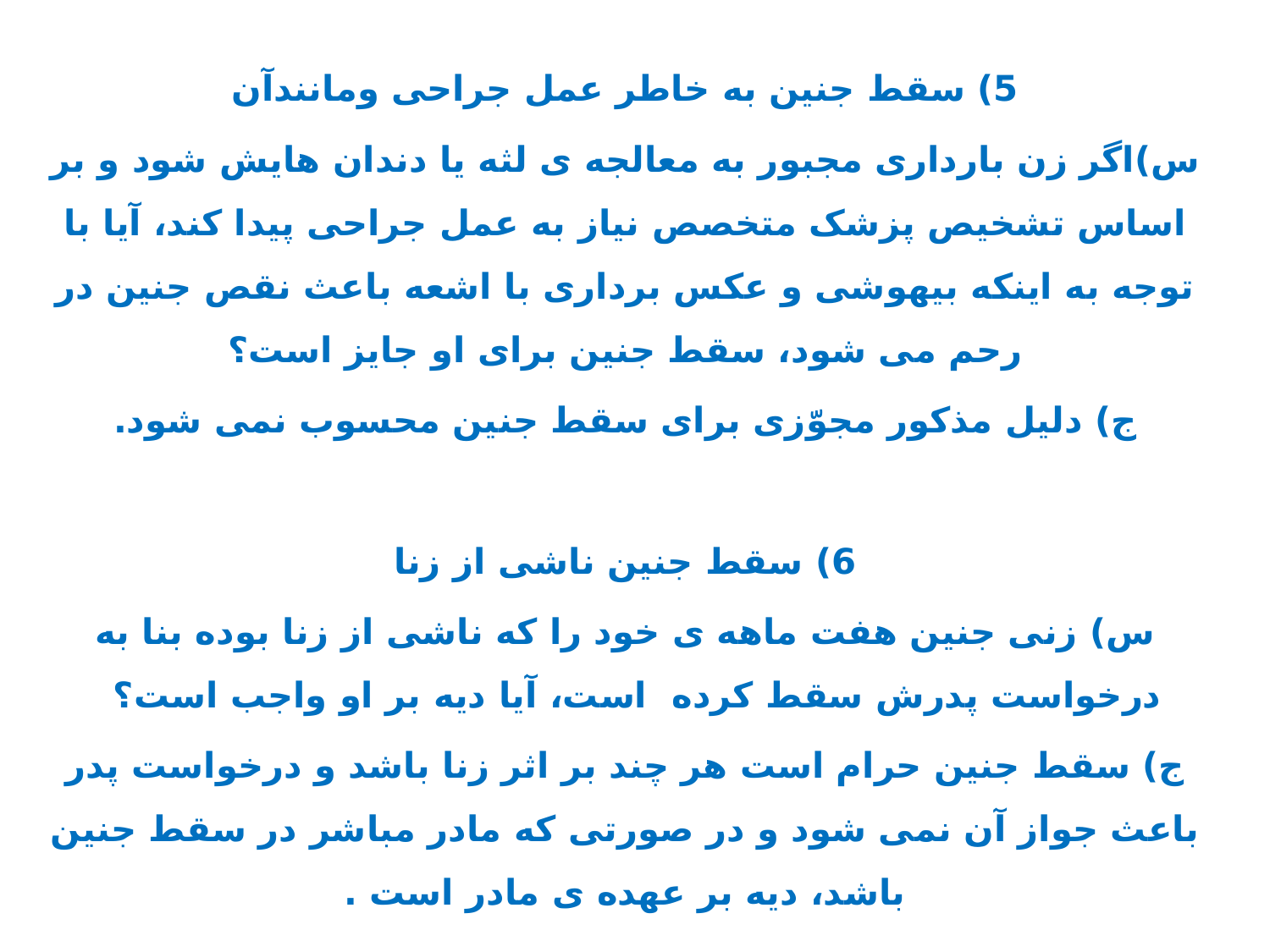

5) سقط جنین به خاطر عمل جراحی ومانندآن
س)اگر زن بارداری مجبور به معالجه ی لثه یا دندان هایش شود و بر اساس تشخیص پزشک متخصص نیاز به عمل جراحی پیدا کند، آیا با توجه به اینکه بیهوشی و عکس برداری با اشعه باعث نقص جنین در رحم می شود، سقط جنین برای او جایز است؟
ج) دلیل مذکور مجوّزی برای سقط جنین محسوب نمی شود.

6) سقط جنین ناشی از زنا
س) زنی جنین هفت ماهه ی خود را که ناشی از زنا بوده بنا به درخواست پدرش سقط کرده  است، آیا دیه بر او واجب است؟
ج) سقط جنین حرام است هر چند بر اثر زنا باشد و درخواست پدر باعث جواز آن نمی شود و در صورتی که مادر مباشر در سقط جنین باشد، دیه بر عهده ی مادر است .